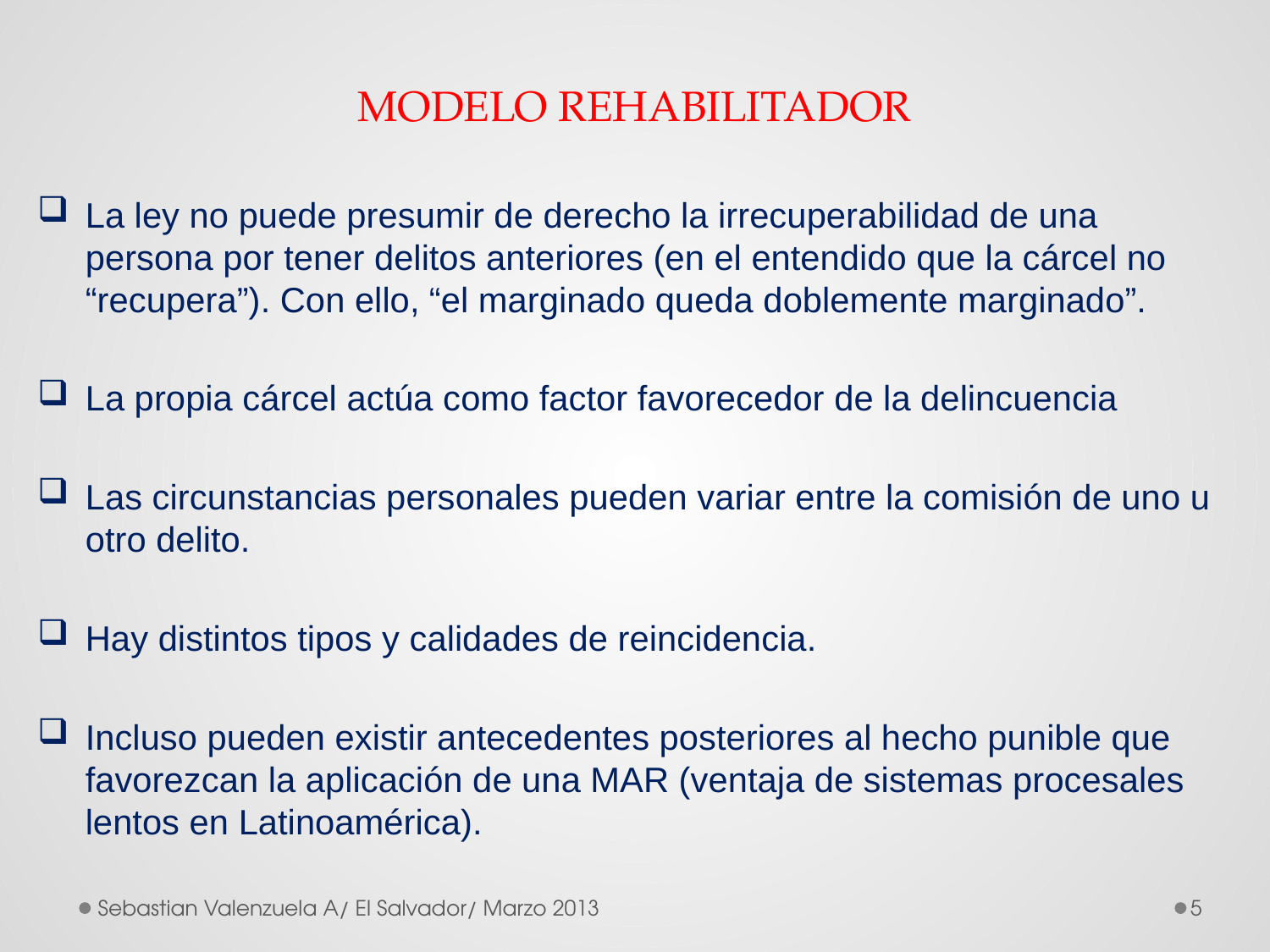

# MODELO REHABILITADOR
La ley no puede presumir de derecho la irrecuperabilidad de una persona por tener delitos anteriores (en el entendido que la cárcel no “recupera”). Con ello, “el marginado queda doblemente marginado”.

La propia cárcel actúa como factor favorecedor de la delincuencia

Las circunstancias personales pueden variar entre la comisión de uno u otro delito.

Hay distintos tipos y calidades de reincidencia.

Incluso pueden existir antecedentes posteriores al hecho punible que favorezcan la aplicación de una MAR (ventaja de sistemas procesales lentos en Latinoamérica).

Sebastian Valenzuela A/ El Salvador/ Marzo 2013
5